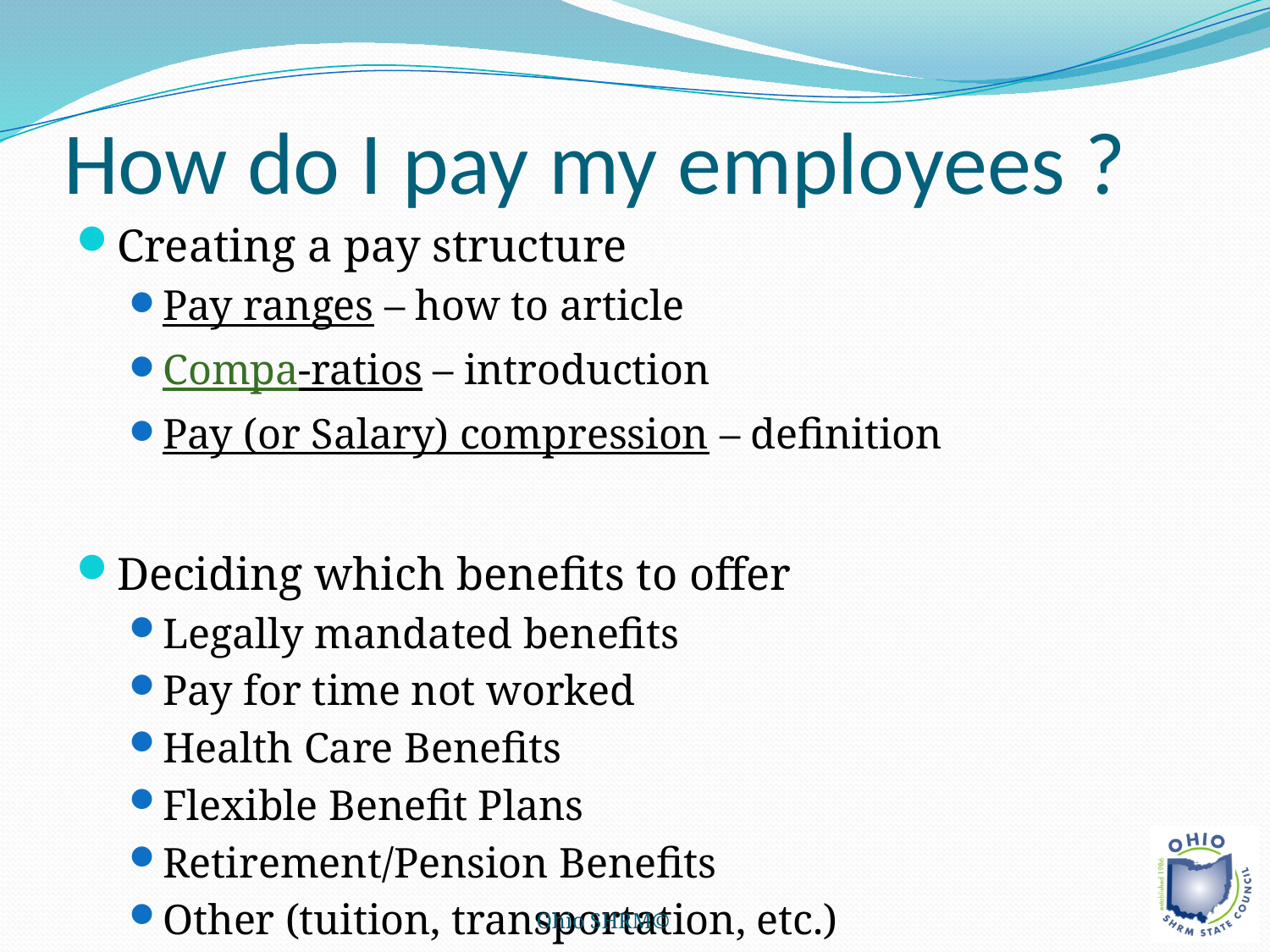

# How do I pay my employees ?
Creating a pay structure
Pay ranges – how to article
Compa-ratios – introduction
Pay (or Salary) compression – definition

Deciding which benefits to offer
Legally mandated benefits
Pay for time not worked
Health Care Benefits
Flexible Benefit Plans
Retirement/Pension Benefits
Other (tuition, transportation, etc.)

Ohio SHRM©